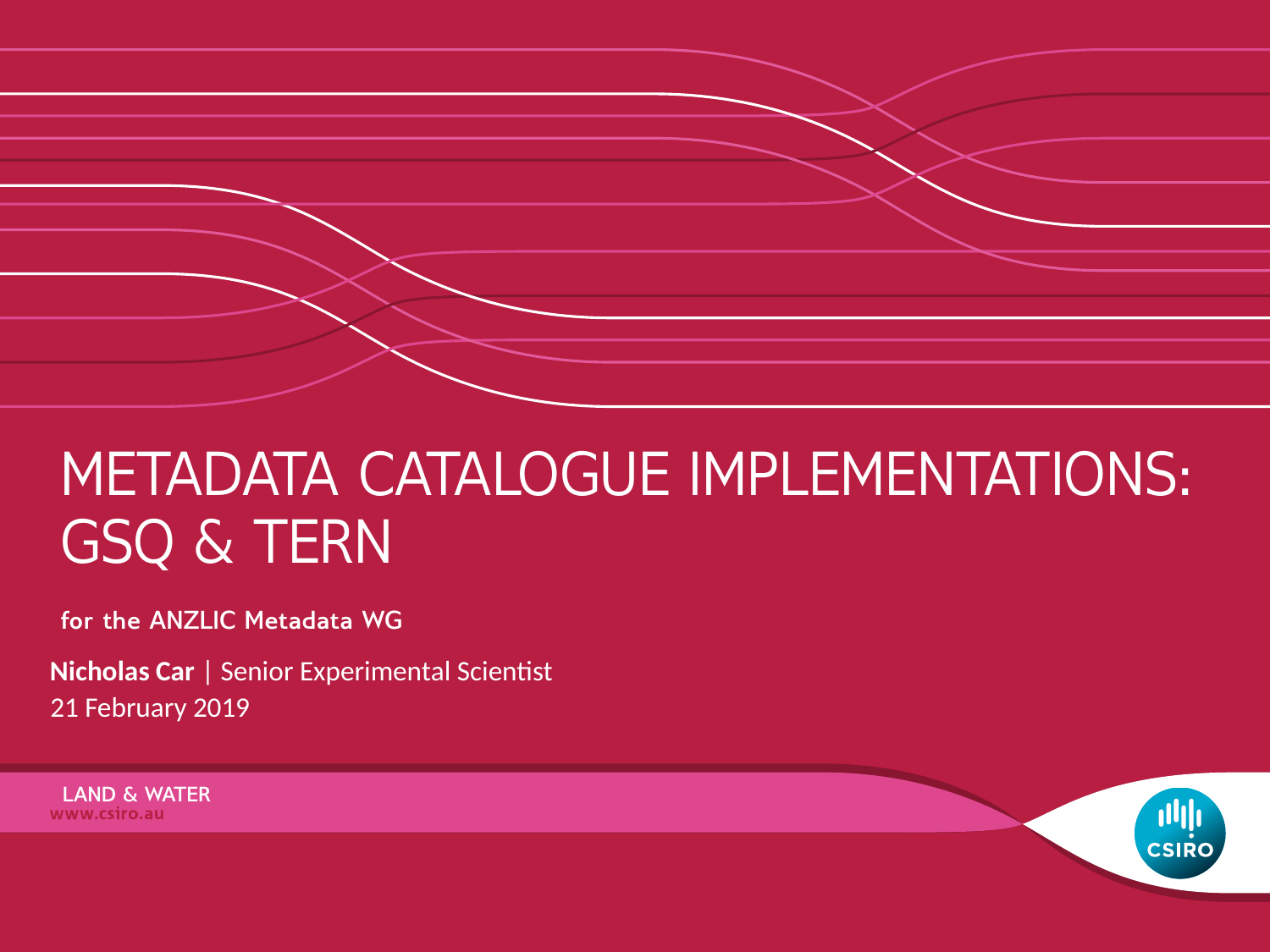

# Metadata Catalogue Implementations: GSQ & TERN
for the ANZLIC Metadata WG
Nicholas Car | Senior Experimental Scientist
21 February 2019
Land & Water